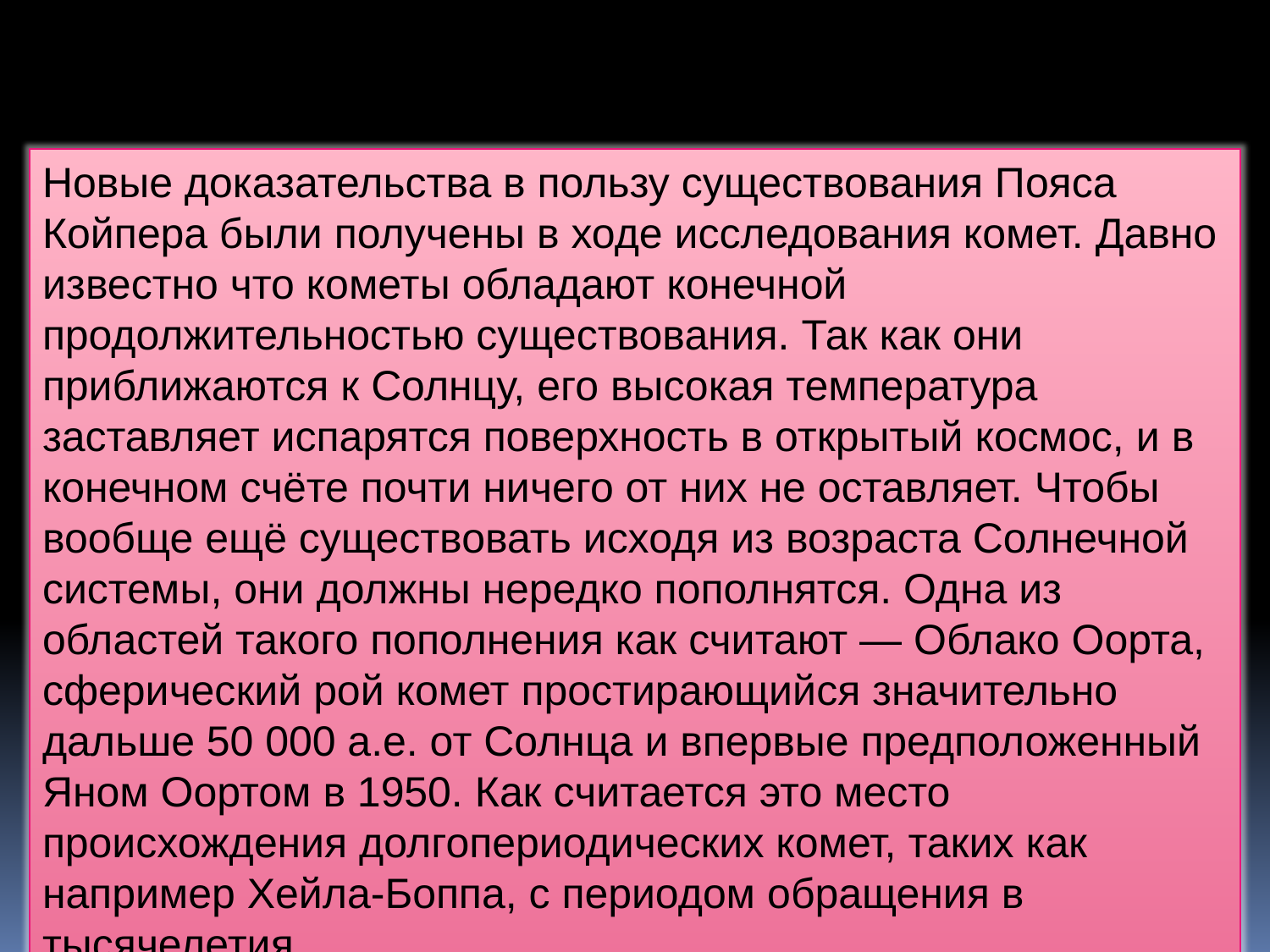

Новые доказательства в пользу существования Пояса Койпера были получены в ходе исследования комет. Давно известно что кометы обладают конечной продолжительностью существования. Так как они приближаются к Солнцу, его высокая температура заставляет испарятся поверхность в открытый космос, и в конечном счёте почти ничего от них не оставляет. Чтобы вообще ещё существовать исходя из возраста Солнечной системы, они должны нередко пополнятся. Одна из областей такого пополнения как считают — Облако Оорта, сферический рой комет простирающийся значительно дальше 50 000 а.е. от Солнца и впервые предположенный Яном Оортом в 1950. Как считается это место происхождения долгопериодических комет, таких как например Хейла-Боппа, с периодом обращения в тысячелетия.